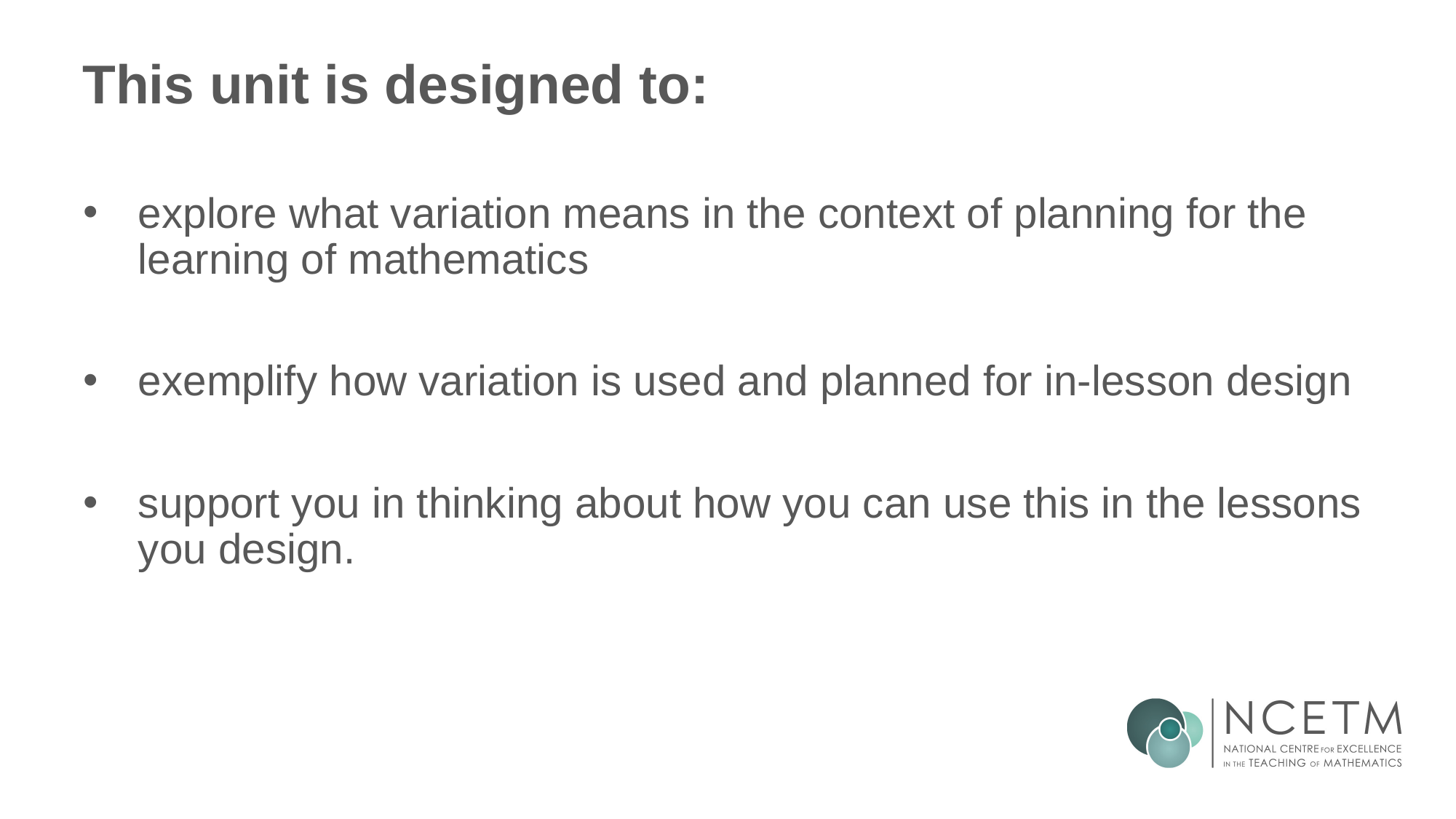

# This unit is designed to:
explore what variation means in the context of planning for the learning of mathematics

exemplify how variation is used and planned for in-lesson design

support you in thinking about how you can use this in the lessons you design.